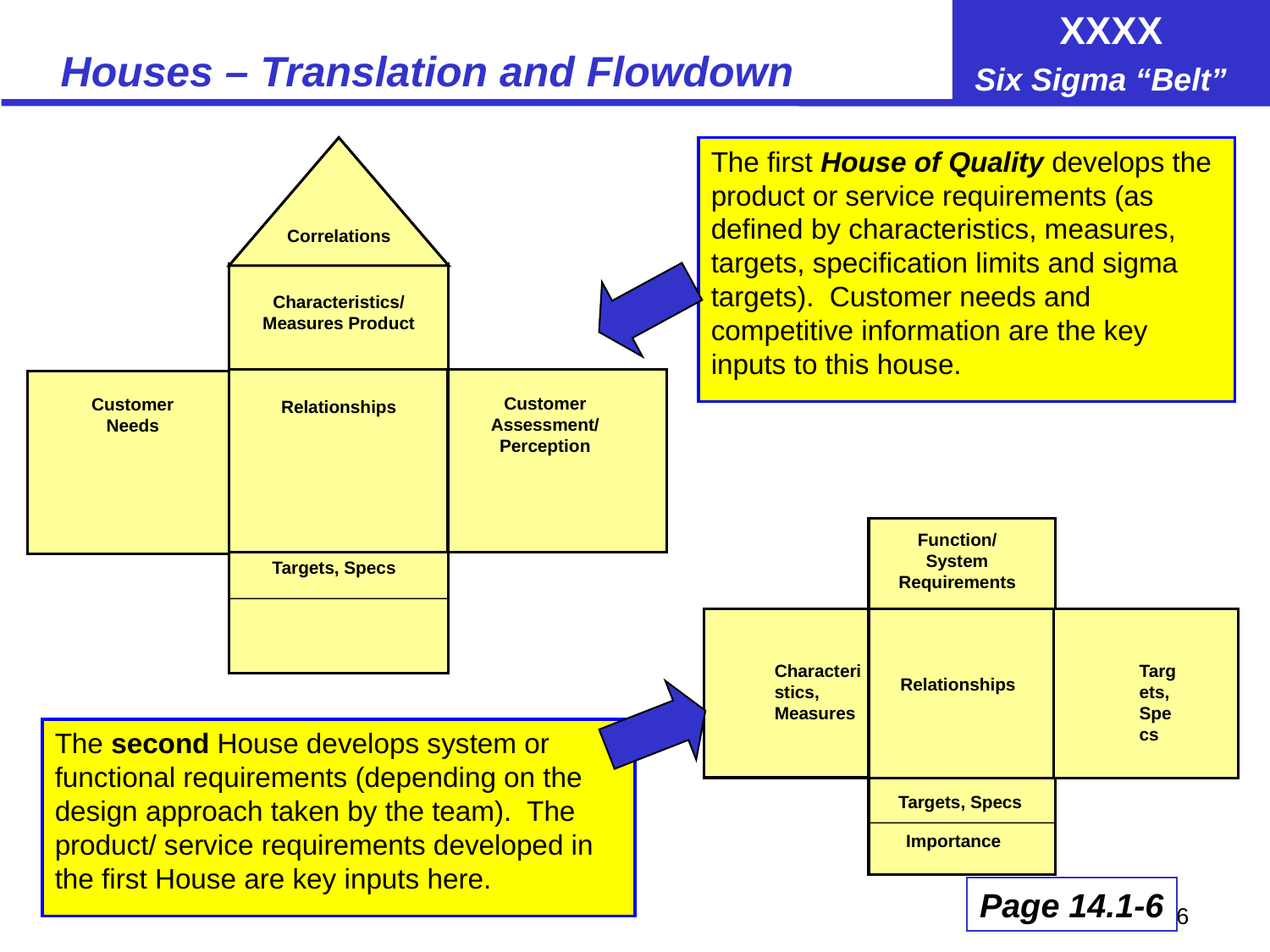

# Houses – Translation and Flowdown

Correlations

Characteristics/ Measures Product

Customer Assessment/
Perception
Customer
Needs
Relationships
Targets, Specs

Benchmarks
The first House of Quality develops the product or service requirements (as defined by characteristics, measures, targets, specification limits and sigma targets).  Customer needs and competitive information are the key inputs to this house.

Function/ System Requirements

Characteristics, Measures

Targets, Specs
Relationships
Targets, Specs

Importance

The second House develops system or functional requirements (depending on the design approach taken by the team).  The product/ service requirements developed in the first House are key inputs here.
Page 14.1-6